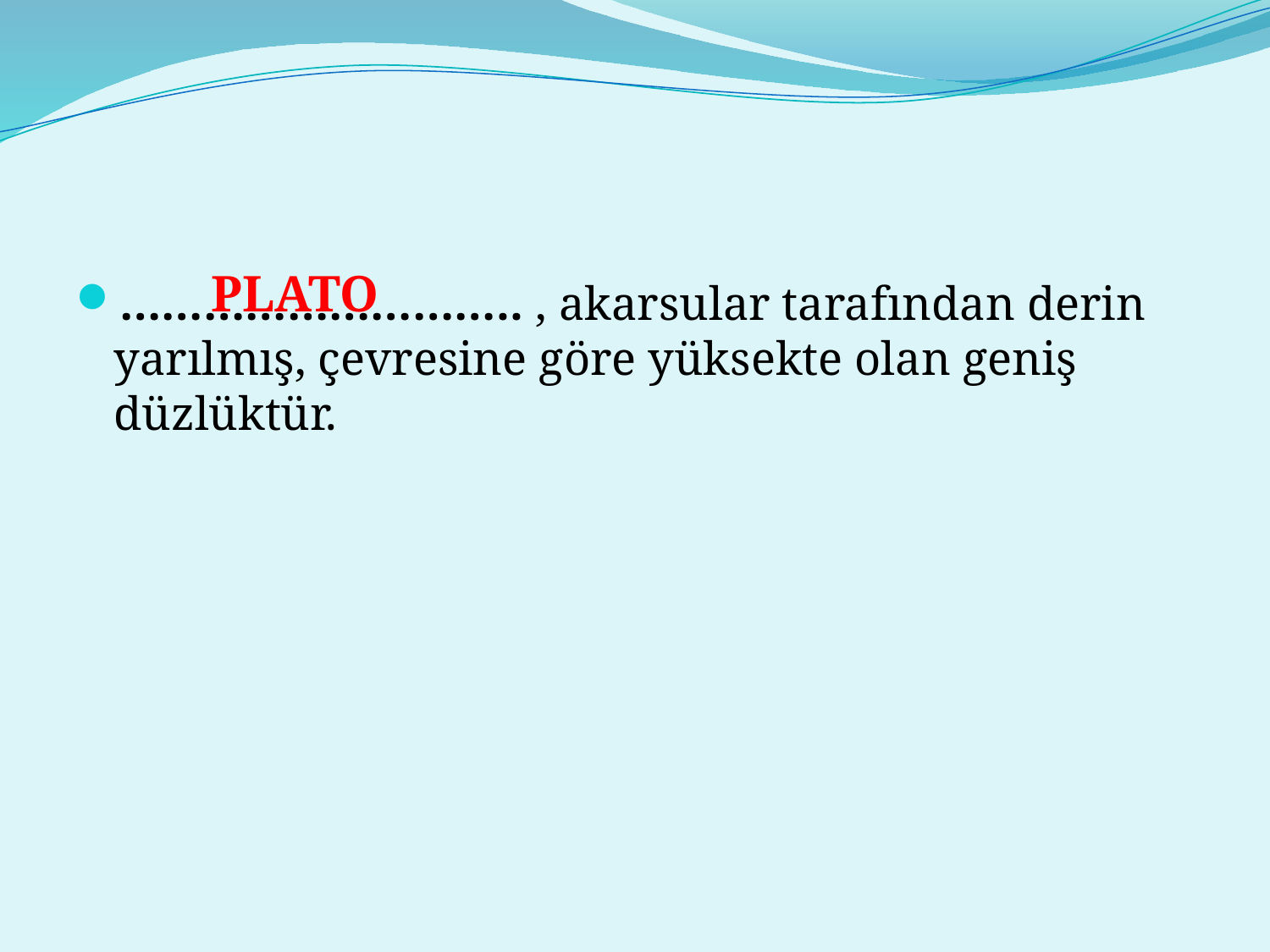

#
PLATO
……………………….. , akarsular tarafından derin yarılmış, çevresine göre yüksekte olan geniş düzlüktür.